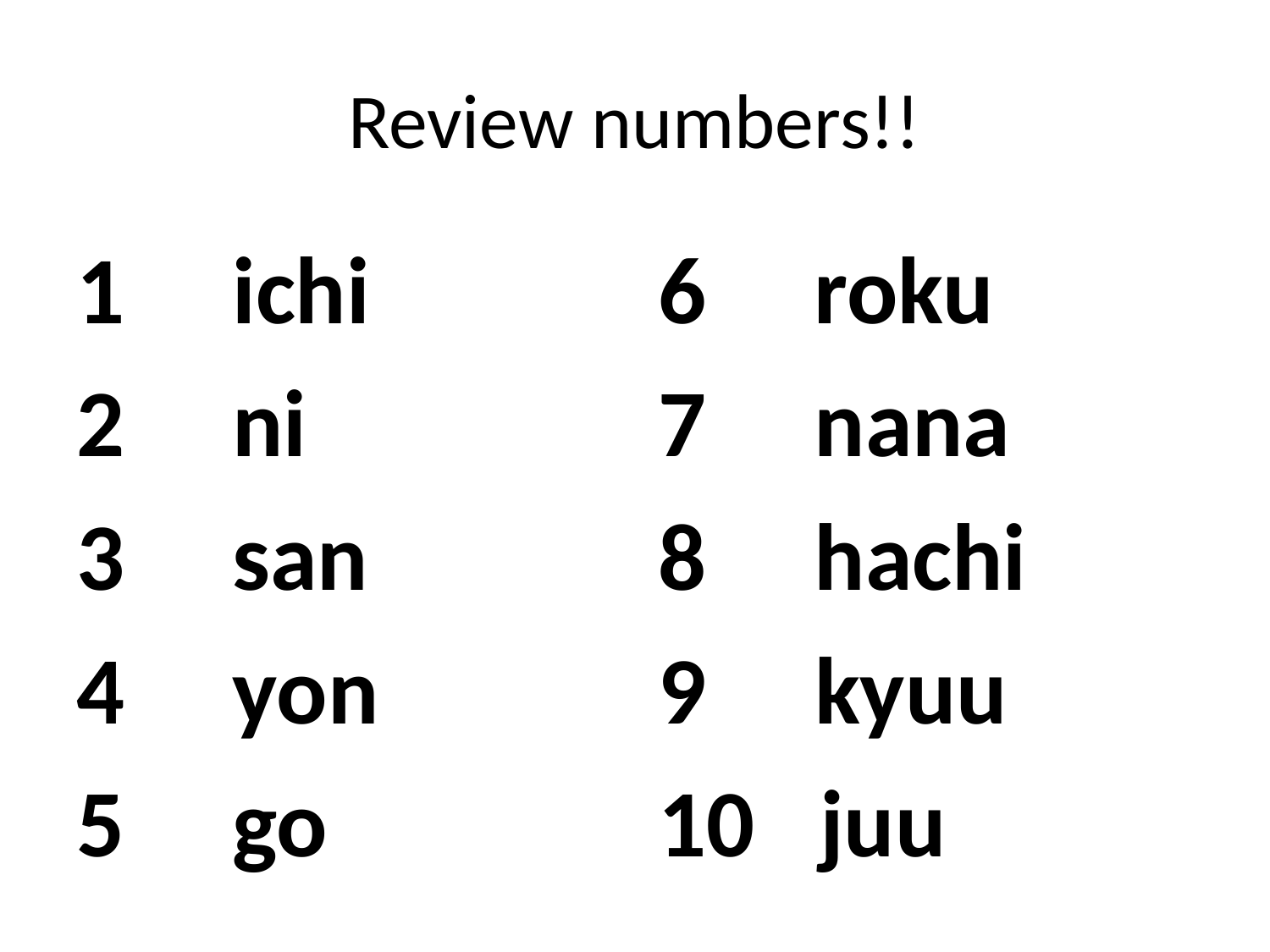

# Review numbers!!
1     ichi
2     ni
3     san
4     yon
5     go

6     roku
7     nana
8     hachi
9     kyuu
10   juu